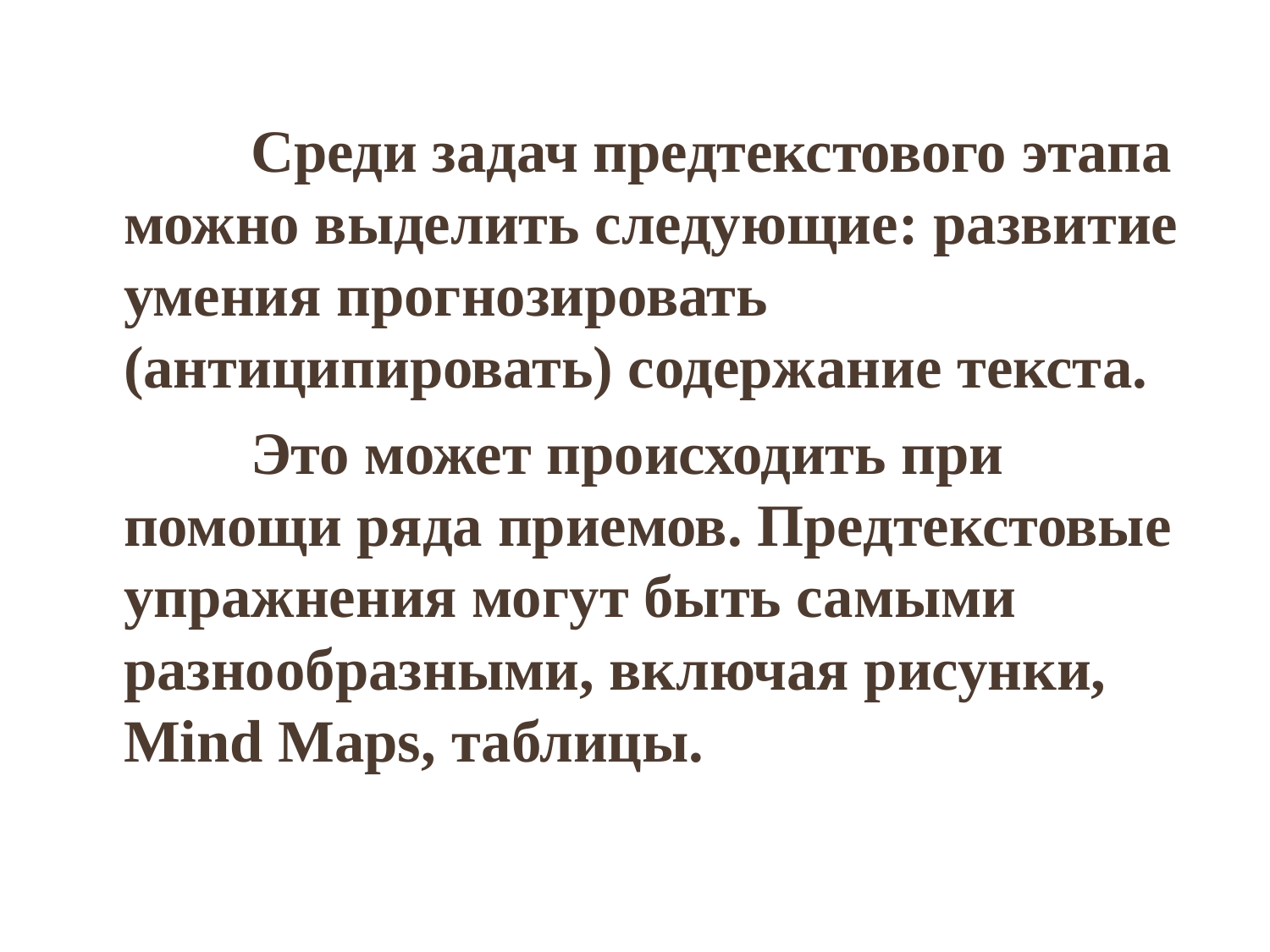

Среди задач предтекстового этапа можно выделить следующие: развитие умения прогнозировать (антиципировать) содержание текста.
		Это может происходить при помощи ряда приемов. Предтекстовые упражнения могут быть самыми разнообразными, включая рисунки, Mind Maps, таблицы.